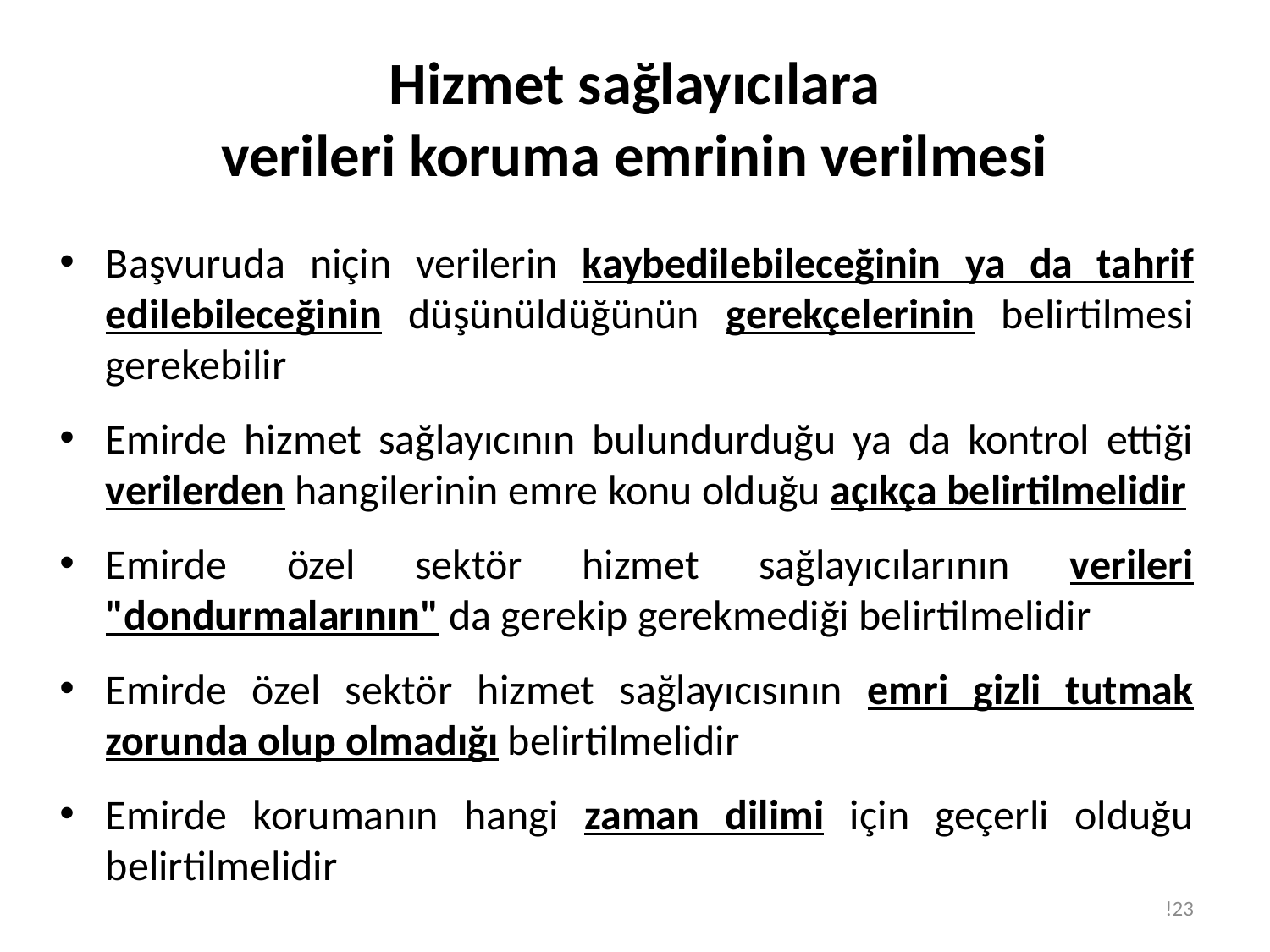

# Hizmet sağlayıcılara verileri koruma emrinin verilmesi
Başvuruda niçin verilerin kaybedilebileceğinin ya da tahrif edilebileceğinin düşünüldüğünün gerekçelerinin belirtilmesi gerekebilir
Emirde hizmet sağlayıcının bulundurduğu ya da kontrol ettiği verilerden hangilerinin emre konu olduğu açıkça belirtilmelidir
Emirde özel sektör hizmet sağlayıcılarının verileri "dondurmalarının" da gerekip gerekmediği belirtilmelidir
Emirde özel sektör hizmet sağlayıcısının emri gizli tutmak zorunda olup olmadığı belirtilmelidir
Emirde korumanın hangi zaman dilimi için geçerli olduğu belirtilmelidir
!23